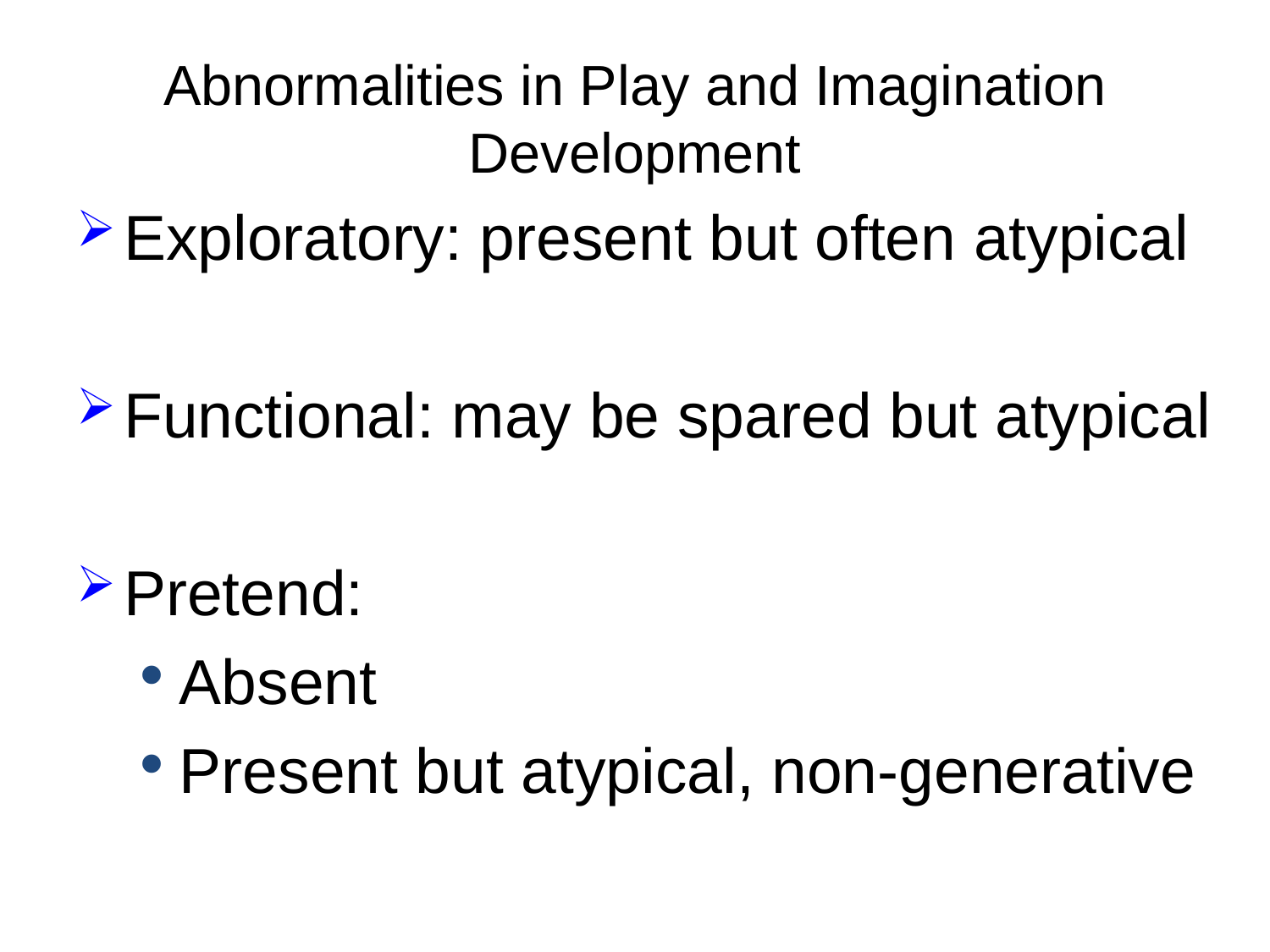

Abnormalities in Play and Imagination Development
Exploratory: present but often atypical

Functional: may be spared but atypical

Pretend:
Absent
Present but atypical, non-generative